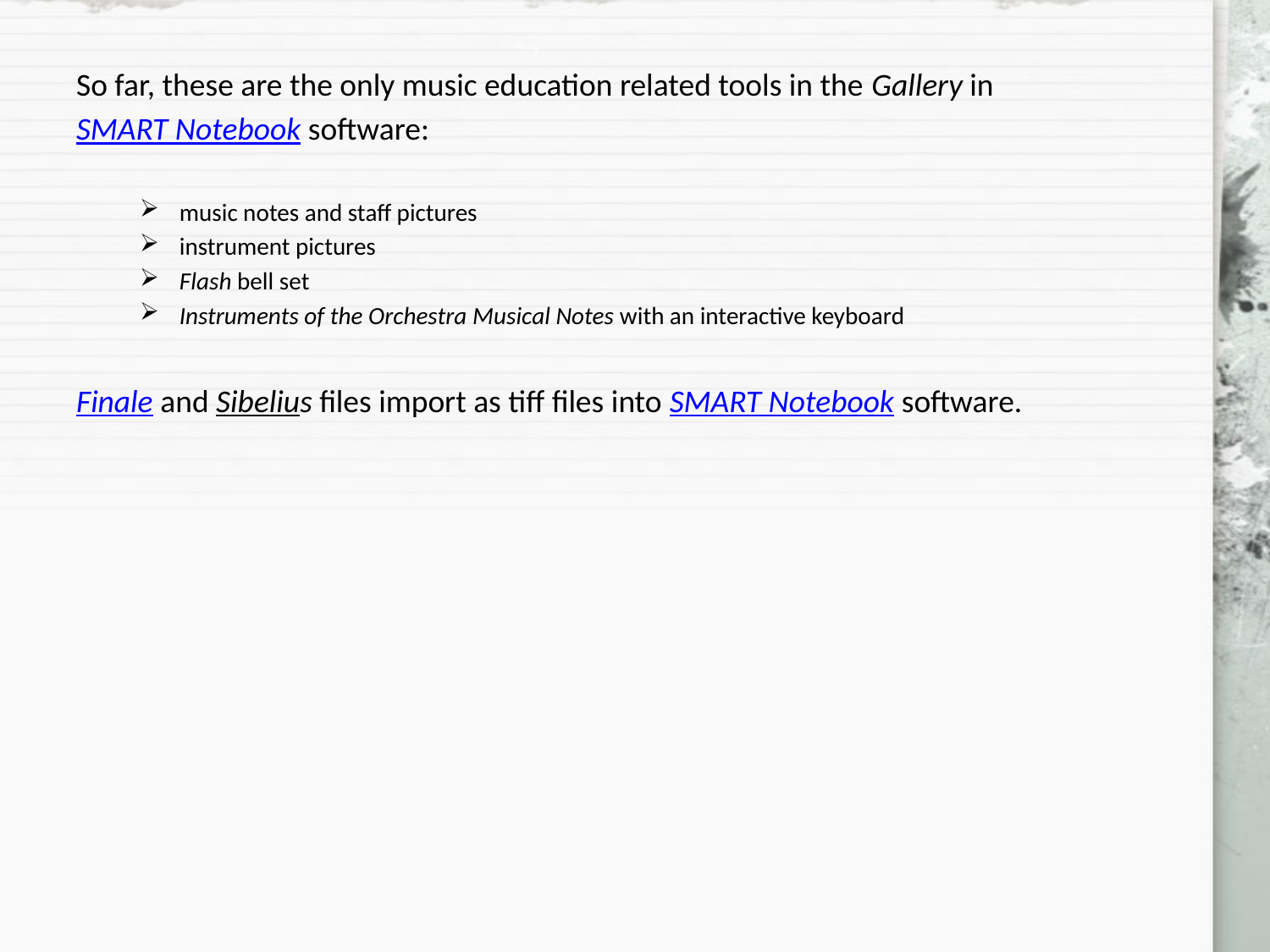

So far, these are the only music education related tools in the Gallery in
SMART Notebook software:

music notes and staff pictures
instrument pictures
Flash bell set
Instruments of the Orchestra Musical Notes with an interactive keyboard

Finale and Sibelius files import as tiff files into SMART Notebook software.